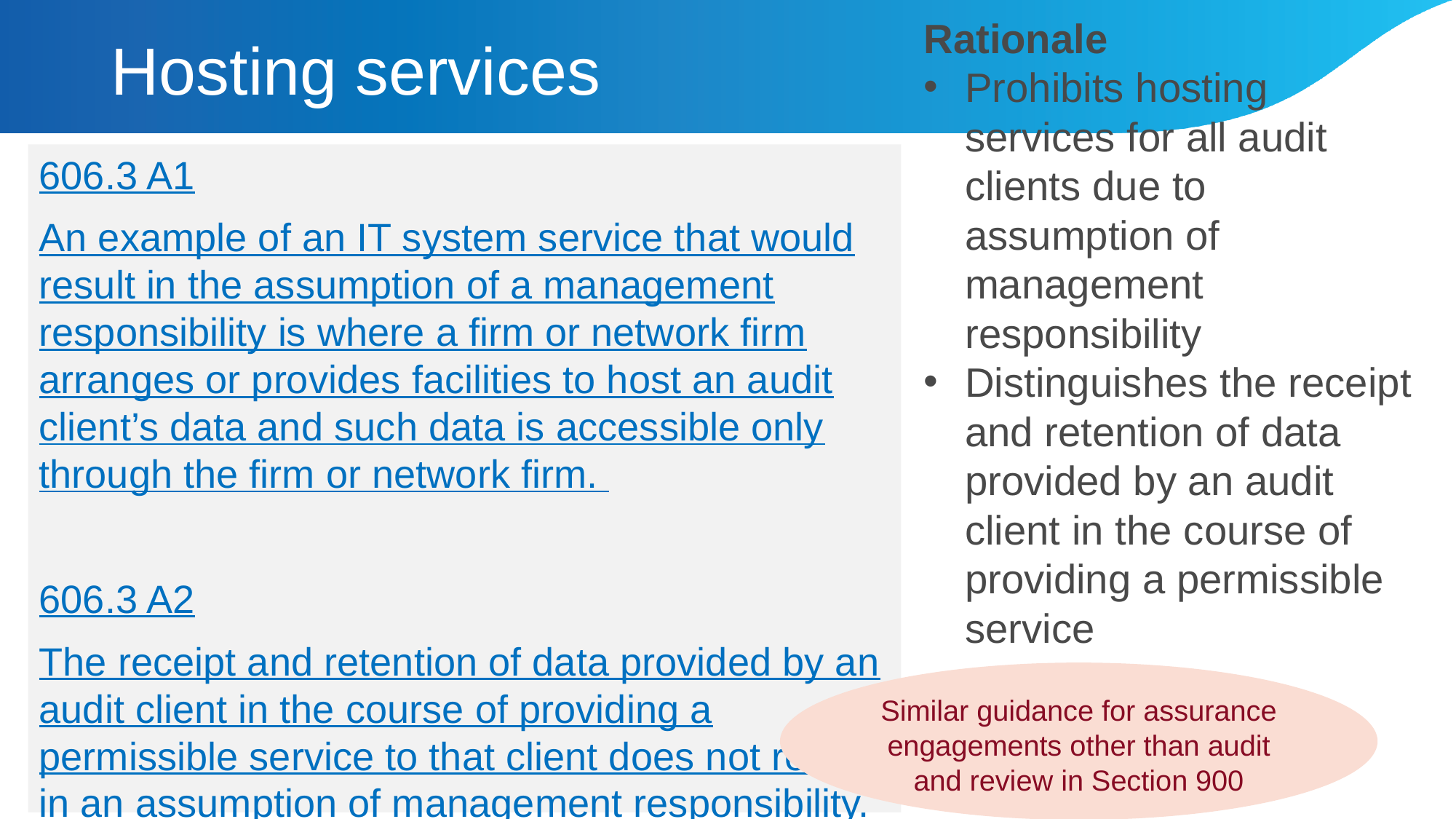

# Hosting services
606.3 A1
An example of an IT system service that would result in the assumption of a management responsibility is where a firm or network firm arranges or provides facilities to host an audit client’s data and such data is accessible only through the firm or network firm.

606.3 A2
The receipt and retention of data provided by an audit client in the course of providing a permissible service to that client does not result in an assumption of management responsibility.
Rationale
Prohibits hosting services for all audit clients due to  assumption of management responsibility
Distinguishes the receipt and retention of data provided by an audit client in the course of providing a permissible service
Similar guidance for assurance engagements other than audit and review in Section 900